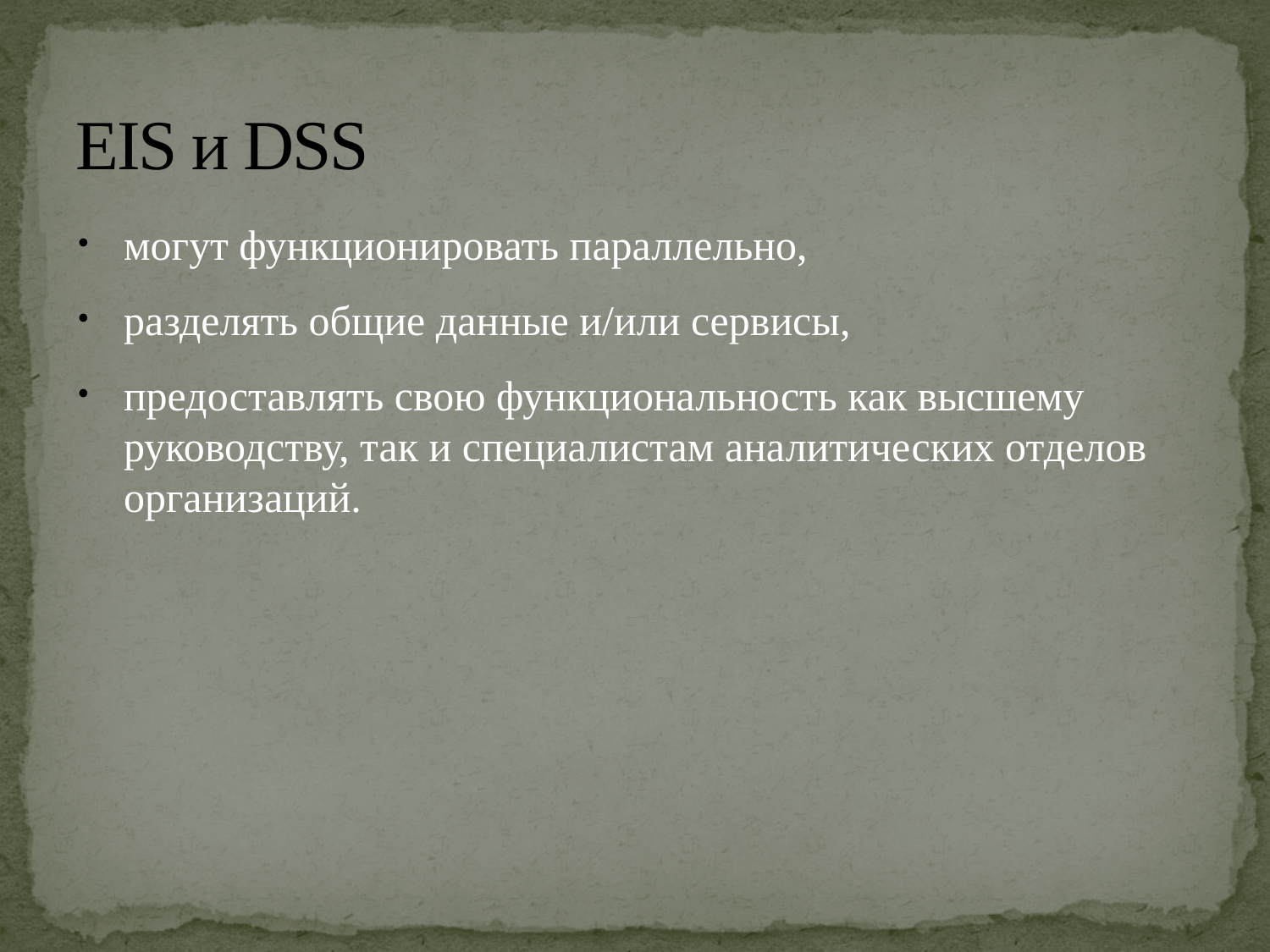

# EIS и DSS
могут функционировать параллельно,
разделять общие данные и/или сервисы,
предоставлять свою функциональность как высшему руководству, так и специалистам аналитических отделов организаций.